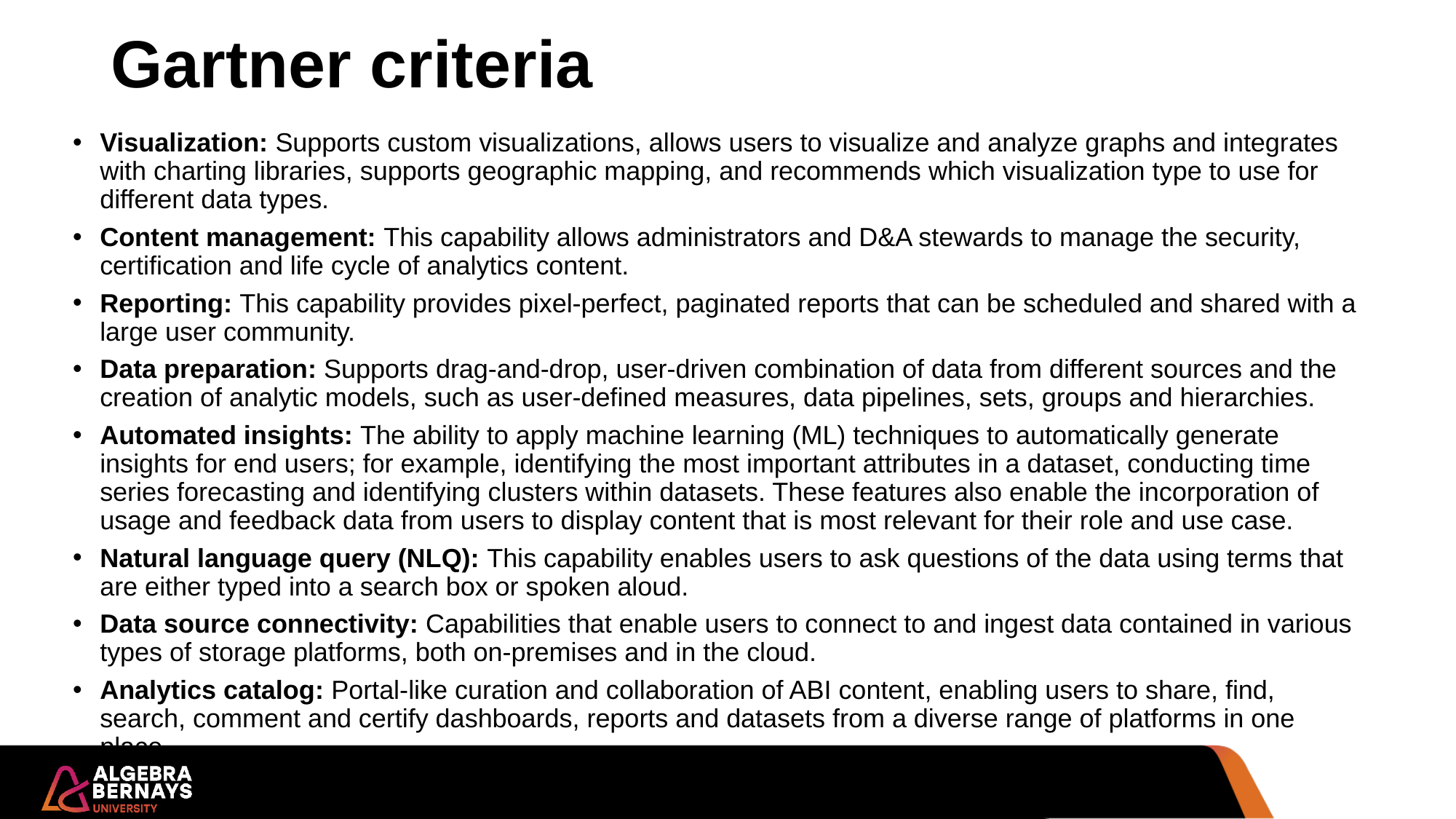

# Gartner criteria
Visualization: Supports custom visualizations, allows users to visualize and analyze graphs and integrates with charting libraries, supports geographic mapping, and recommends which visualization type to use for different data types.
Content management: This capability allows administrators and D&A stewards to manage the security, certification and life cycle of analytics content.
Reporting: This capability provides pixel-perfect, paginated reports that can be scheduled and shared with a large user community.​
Data preparation: Supports drag-and-drop, user-driven combination of data from different sources and the creation of analytic models, such as user-defined measures, data pipelines, sets, groups and hierarchies.
Automated insights: The ability to apply machine learning (ML) techniques to automatically generate insights for end users; for example, identifying the most important attributes in a dataset, conducting time series forecasting and identifying clusters within datasets. These features also enable the incorporation of usage and feedback data from users to display content that is most relevant for their role and use case.
Natural language query (NLQ): This capability enables users to ask questions of the data using terms that are either typed into a search box or spoken aloud.
Data source connectivity: Capabilities that enable users to connect to and ingest data contained in various types of storage platforms, both on-premises and in the cloud. ​
Analytics catalog: Portal-like curation and collaboration of ABI content, enabling users to share, find, search, comment and certify dashboards, reports and datasets from a diverse range of platforms in one place.